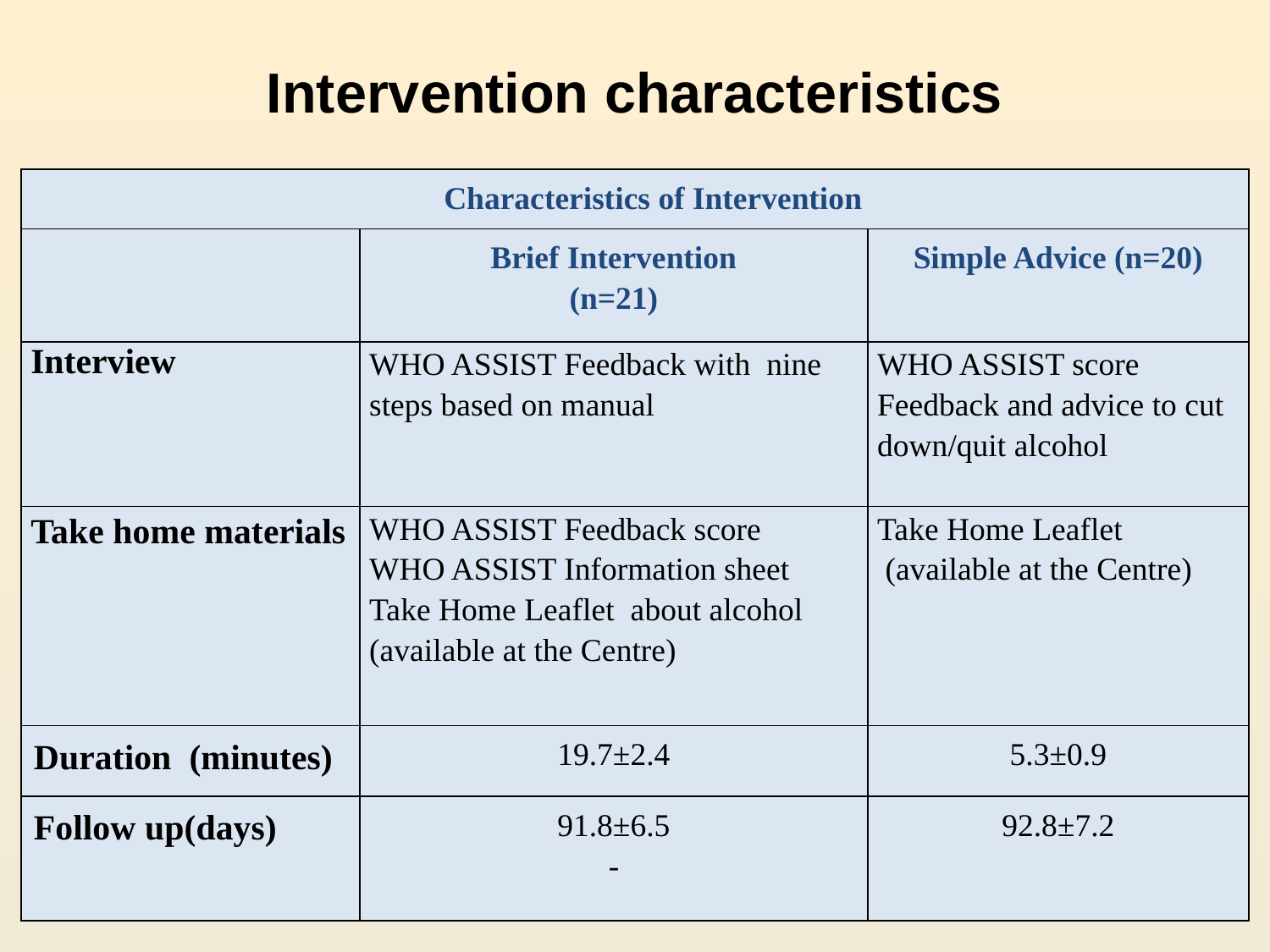

# Intervention characteristics
| Characteristics of Intervention |  |  |
| --- | --- | --- |
|  | Brief Intervention (n=21) | Simple Advice (n=20) |
| Interview | WHO ASSIST Feedback with nine steps based on manual | WHO ASSIST score Feedback and advice to cut down/quit alcohol |
| Take home materials | WHO ASSIST Feedback score WHO ASSIST Information sheet Take Home Leaflet about alcohol (available at the Centre) | Take Home Leaflet (available at the Centre) |
| Duration (minutes) | 19.7±2.4 | 5.3±0.9 |
| Follow up(days) | 91.8±6.5 - | 92.8±7.2 |